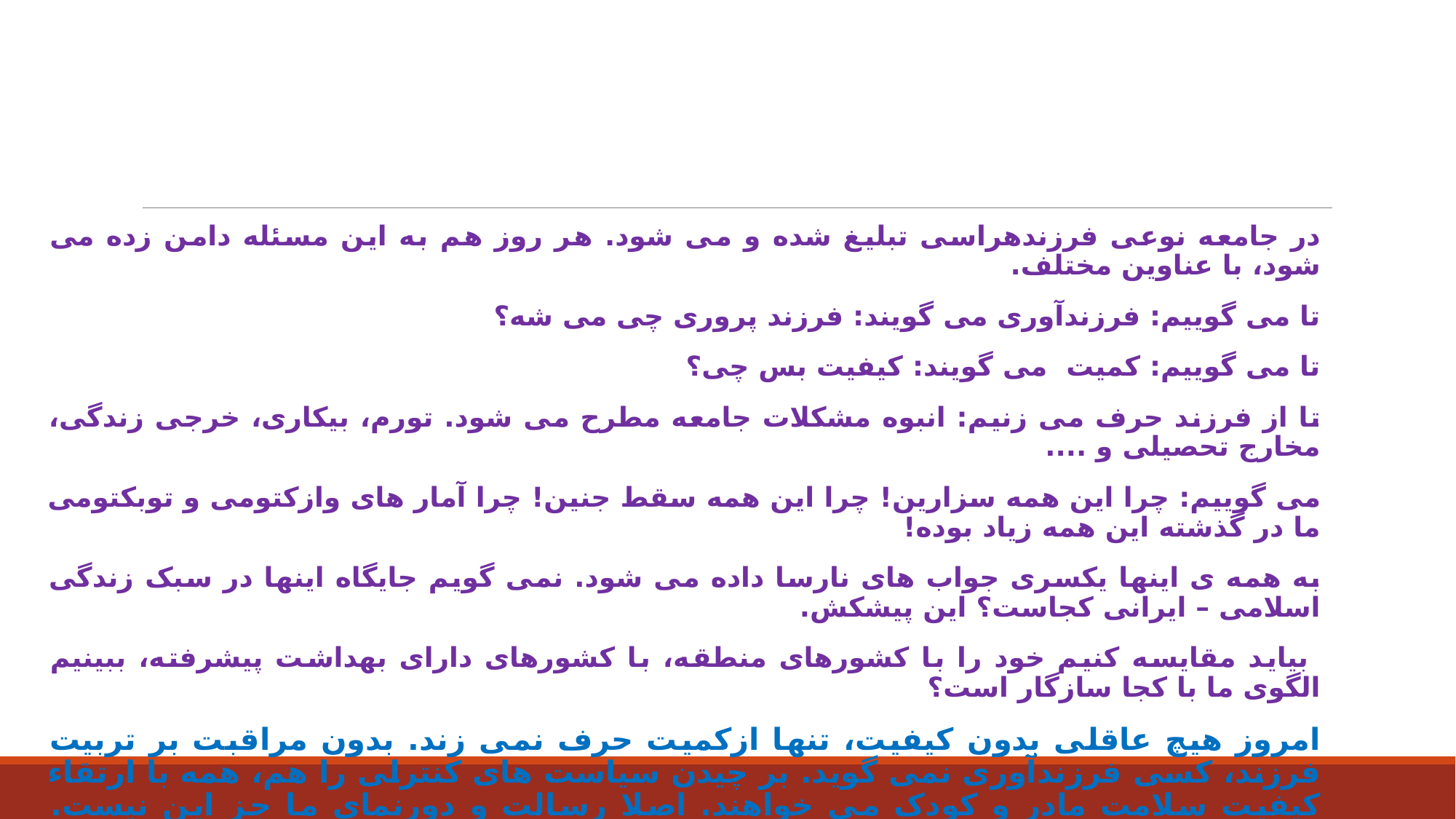

در جامعه نوعی فرزندهراسی تبلیغ شده و می شود. هر روز هم به این مسئله دامن زده می شود، با عناوین مختلف.
تا می گوییم: فرزندآوری می گویند: فرزند پروری چی می شه؟
تا می گوییم: کمیت  می گویند: کیفیت بس چی؟
تا از فرزند حرف می زنیم: انبوه مشکلات جامعه مطرح می شود. تورم، بیکاری، خرجی زندگی، مخارج تحصیلی و ....
می گوییم: چرا این همه سزارین! چرا این همه سقط جنین! چرا آمار های وازکتومی و توبکتومی ما در گذشته این همه زیاد بوده!
به همه ی اینها یکسری جواب های نارسا داده می شود. نمی گویم جایگاه اینها در سبک زندگی اسلامی – ایرانی کجاست؟ این پیشکش.
 بیاید مقایسه کنیم خود را با کشورهای منطقه، با کشورهای دارای بهداشت پیشرفته، ببینیم الگوی ما با کجا سازگار است؟
امروز هیچ عاقلی بدون کیفیت، تنها ازکمیت حرف نمی زند. بدون مراقبت بر تربیت فرزند، کسی فرزندآوری نمی گوید. بر چیدن سیاست های کنترلی را هم، همه با ارتقاء کیفیت سلامت مادر و کودک می خواهند. اصلا رسالت و دورنمای ما جز این نیست. سیاست های کلی جمعیت را که حضرت آقا ابلاغ کردند را، ببینید، بند اول می گوید: افزایش باروری و سیزده بند دیگر می گوید: کیفیت جمعیت. البته بعضی این را هم چماق می کنند و باز از این استفاده می کنند برای رد چند فرزندی!